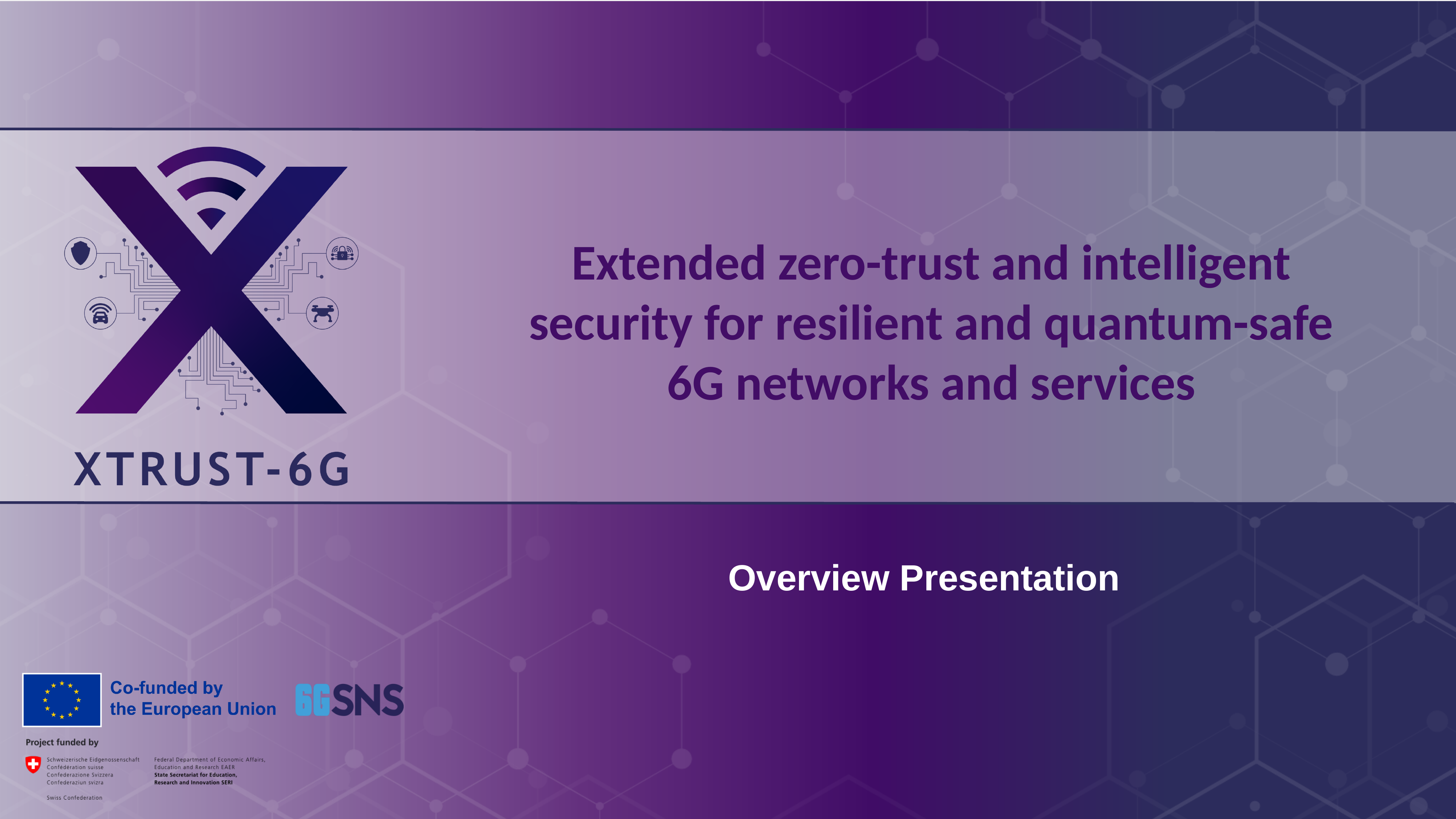

Extended zero-trust and intelligent security for resilient and quantum-safe 6G networks and services

Overview Presentation